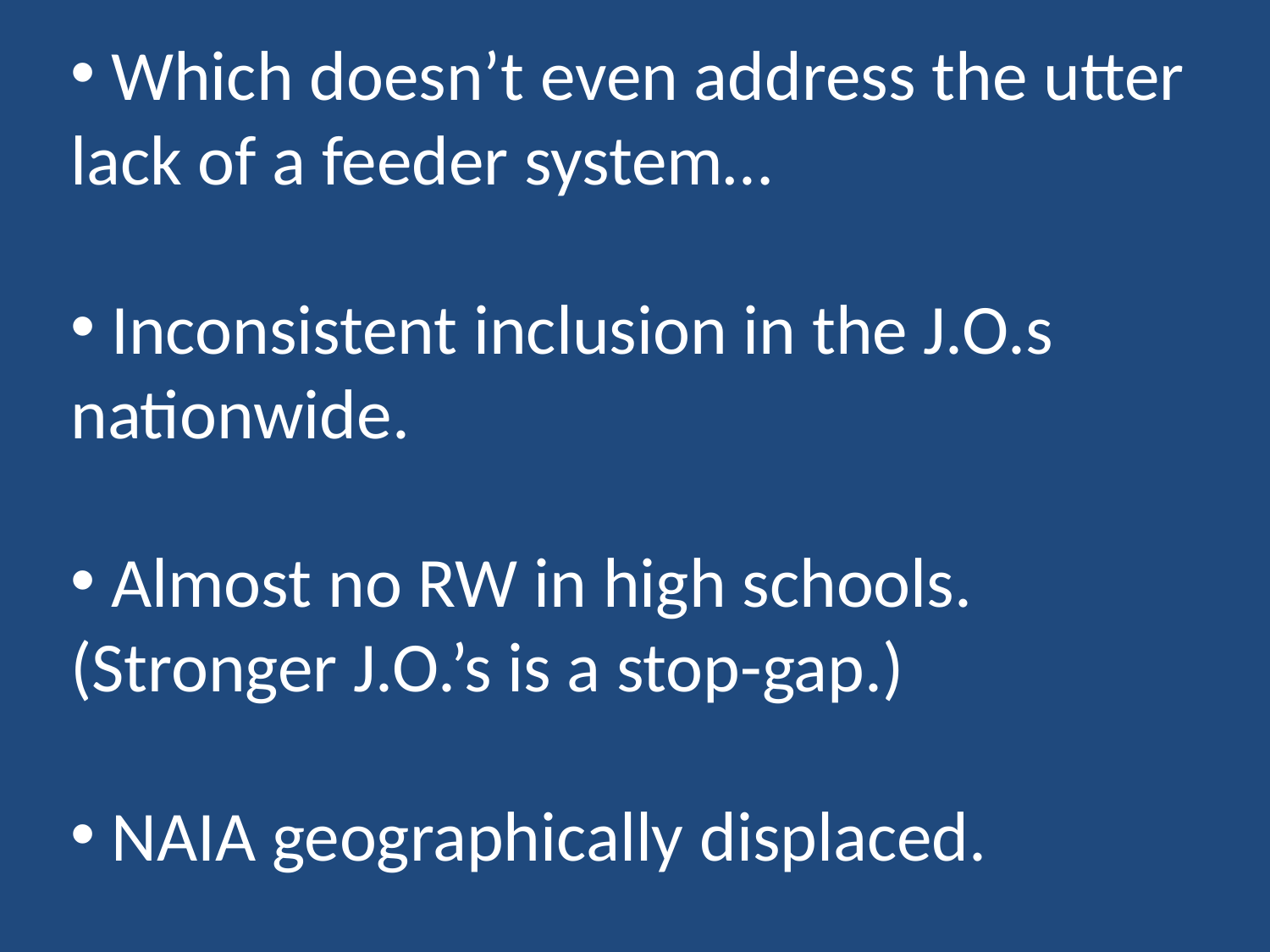

Which doesn’t even address the utter lack of a feeder system…

 Inconsistent inclusion in the J.O.s nationwide.

 Almost no RW in high schools. (Stronger J.O.’s is a stop-gap.)

 NAIA geographically displaced.